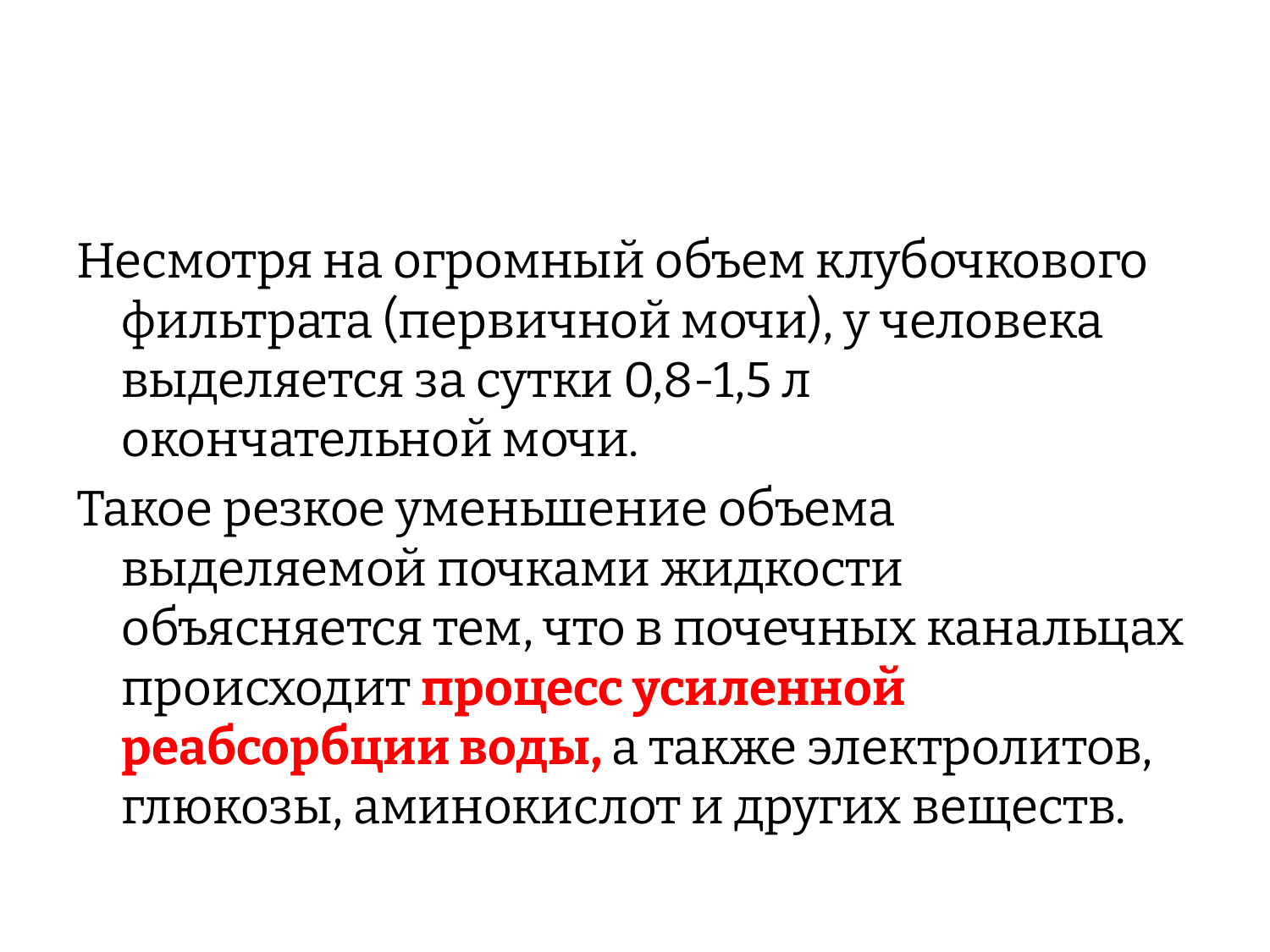

#
Несмотря на огромный объем клубочкового фильтрата (первичной мочи), у человека выделяется за сутки 0,8-1,5 л окончательной мочи.
Такое резкое уменьшение объема выделяемой почками жидкости объясняется тем, что в почечных канальцах происходит процесс усиленной реабсорбции воды, а также электролитов, глюкозы, аминокислот и других веществ.